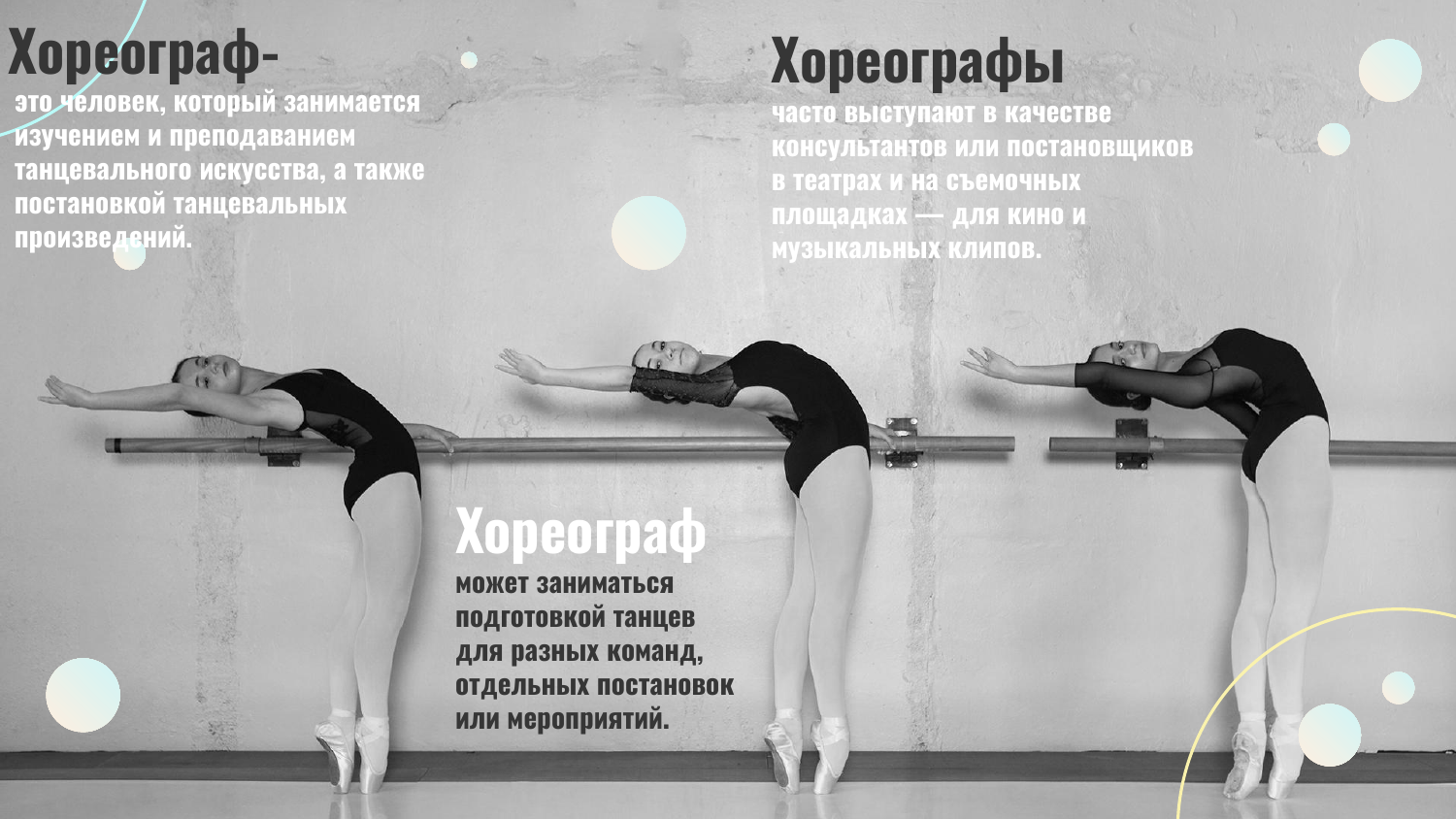

Хореограф-
Хореографы
часто выступают в качестве консультантов или постановщиков в театрах и на съемочных площадках — для кино и музыкальных клипов.
это человек, который занимается изучением и преподаванием танцевального искусства, а также постановкой танцевальных произведений.
Хореограф
может заниматься подготовкой танцев для разных команд, отдельных постановок или мероприятий.